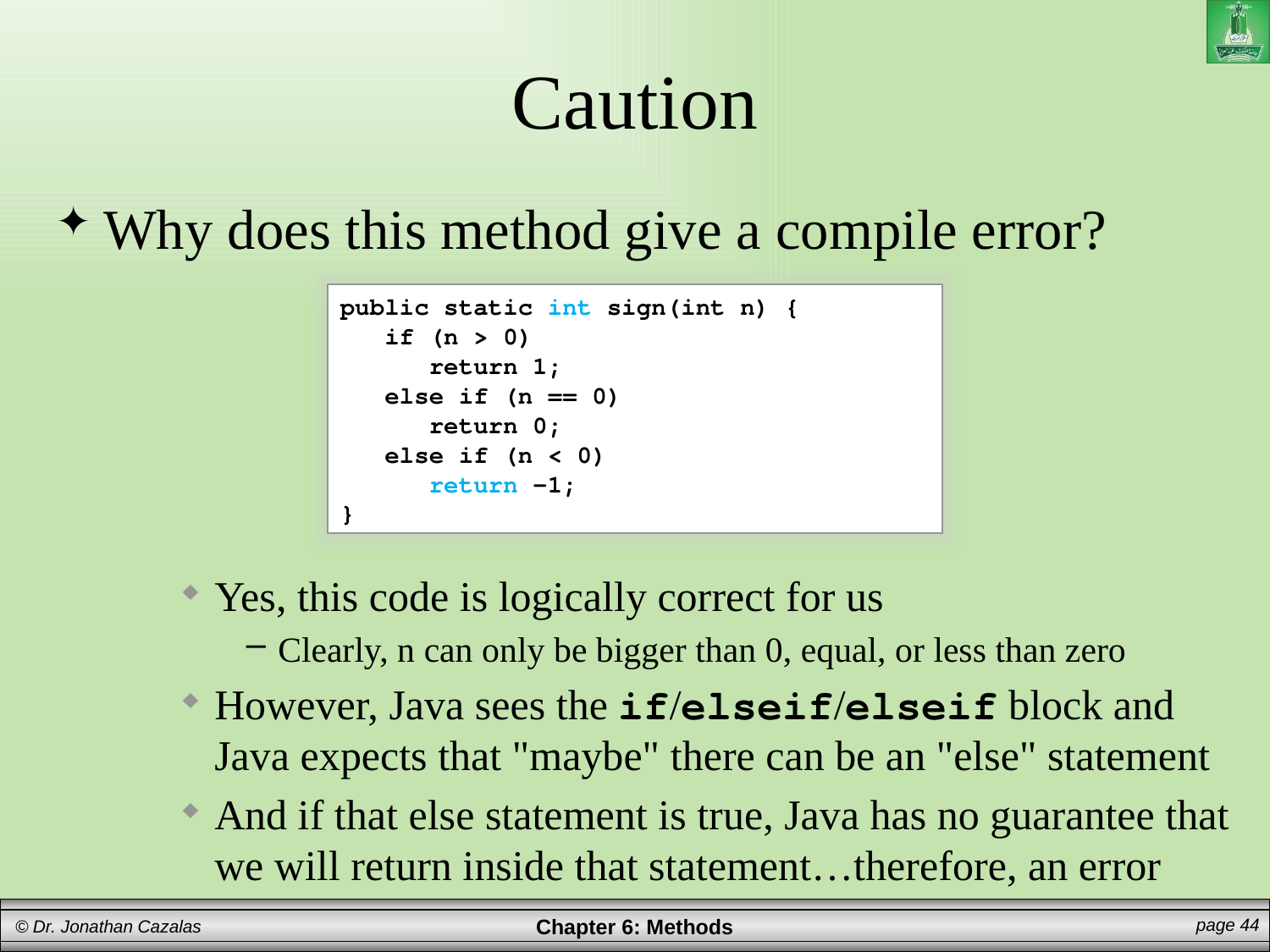

# Caution
Why does this method give a compile error?

Yes, this code is logically correct for us
Clearly, n can only be bigger than 0, equal, or less than zero
However, Java sees the if/elseif/elseif block and Java expects that "maybe" there can be an "else" statement
And if that else statement is true, Java has no guarantee that we will return inside that statement…therefore, an error

public static int sign(int n) {
   if (n > 0)
      return 1;
   else if (n == 0)
      return 0;
   else if (n < 0)
      return -1;
}